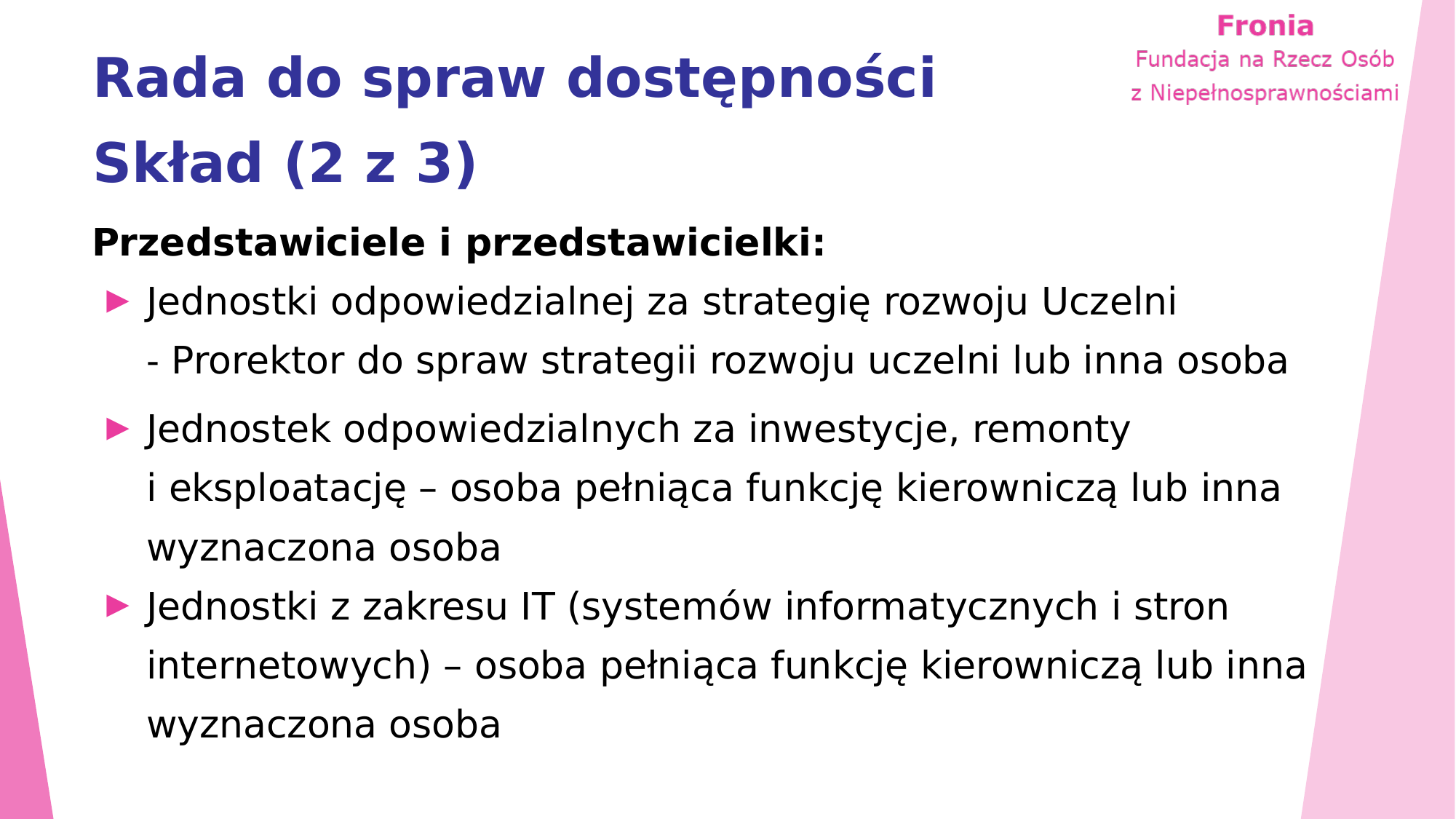

# Rada do spraw dostępności Skład (2 z 3)
Przedstawiciele i przedstawicielki:
Jednostki odpowiedzialnej za strategię rozwoju Uczelni ‑ Prorektor do spraw strategii rozwoju uczelni lub inna osoba
Jednostek odpowiedzialnych za inwestycje, remonty i eksploatację – osoba pełniąca funkcję kierowniczą lub inna wyznaczona osoba
Jednostki z zakresu IT (systemów informatycznych i stron internetowych) – osoba pełniąca funkcję kierowniczą lub inna wyznaczona osoba